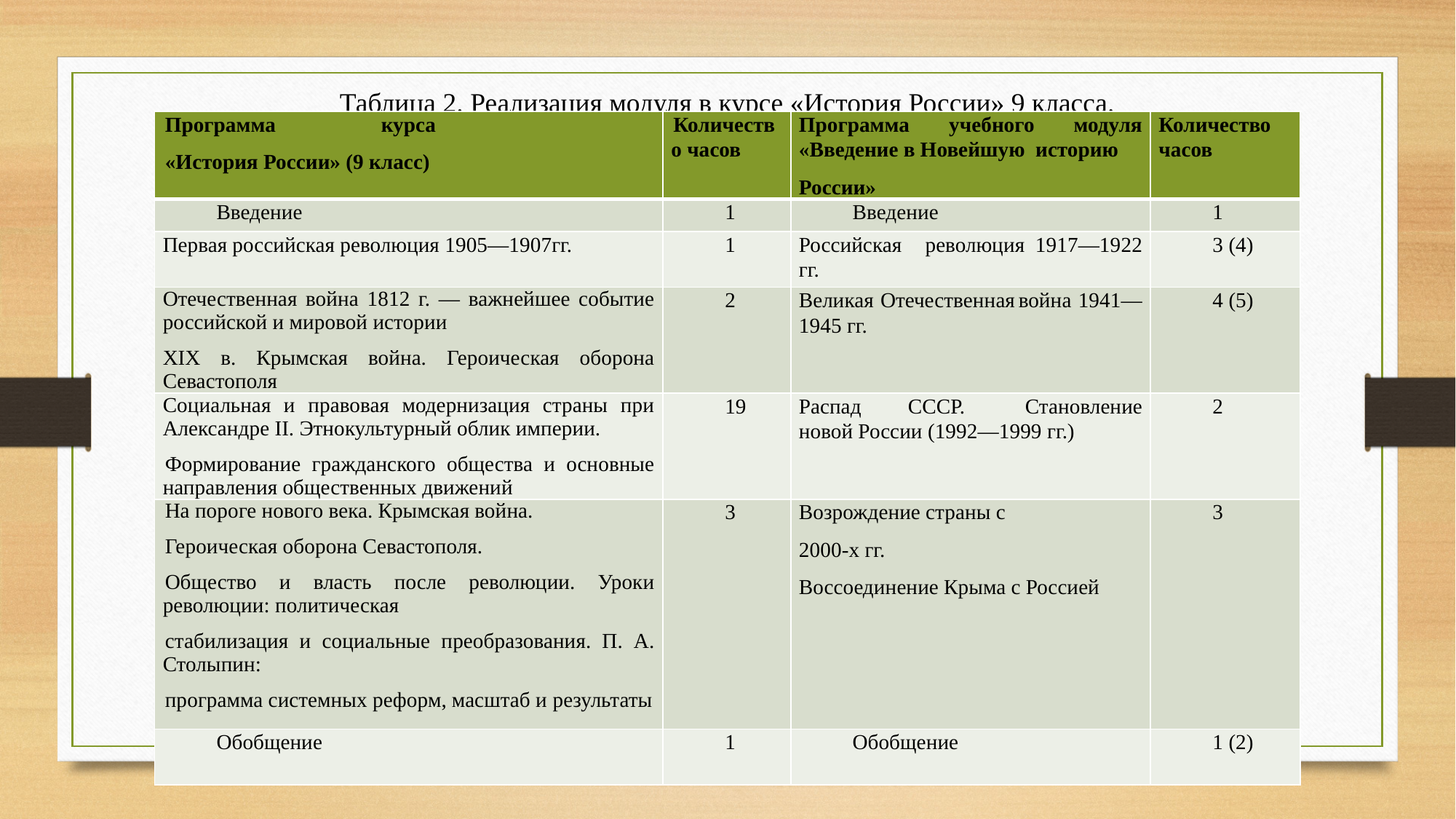

# Таблица 2. Реализация модуля в курсе «История России» 9 класса.
| Программа курса «История России» (9 класс) | Количество часов | Программа учебного модуля «Введение в Новейшую историю России» | Количество часов |
| --- | --- | --- | --- |
| Введение | 1 | Введение | 1 |
| Первая российская революция 1905—1907гг. | 1 | Российская революция 1917—1922 гг. | 3 (4) |
| Отечественная война 1812 г. — важнейшее событие российской и мировой истории XIX в. Крымская война. Героическая оборона Севастополя | 2 | Великая Отечественная война 1941—1945 гг. | 4 (5) |
| Социальная и правовая модернизация страны при Александре II. Этнокультурный облик империи. Формирование гражданского общества и основные направления общественных движений | 19 | Распад СССР. Становление новой России (1992—1999 гг.) | 2 |
| На пороге нового века. Крымская война. Героическая оборона Севастополя. Общество и власть после революции. Уроки революции: политическая стабилизация и социальные преобразования. П. А. Столыпин: программа системных реформ, масштаб и результаты | 3 | Возрождение страны с 2000-х гг. Воссоединение Крыма с Россией | 3 |
| Обобщение | 1 | Обобщение | 1 (2) |